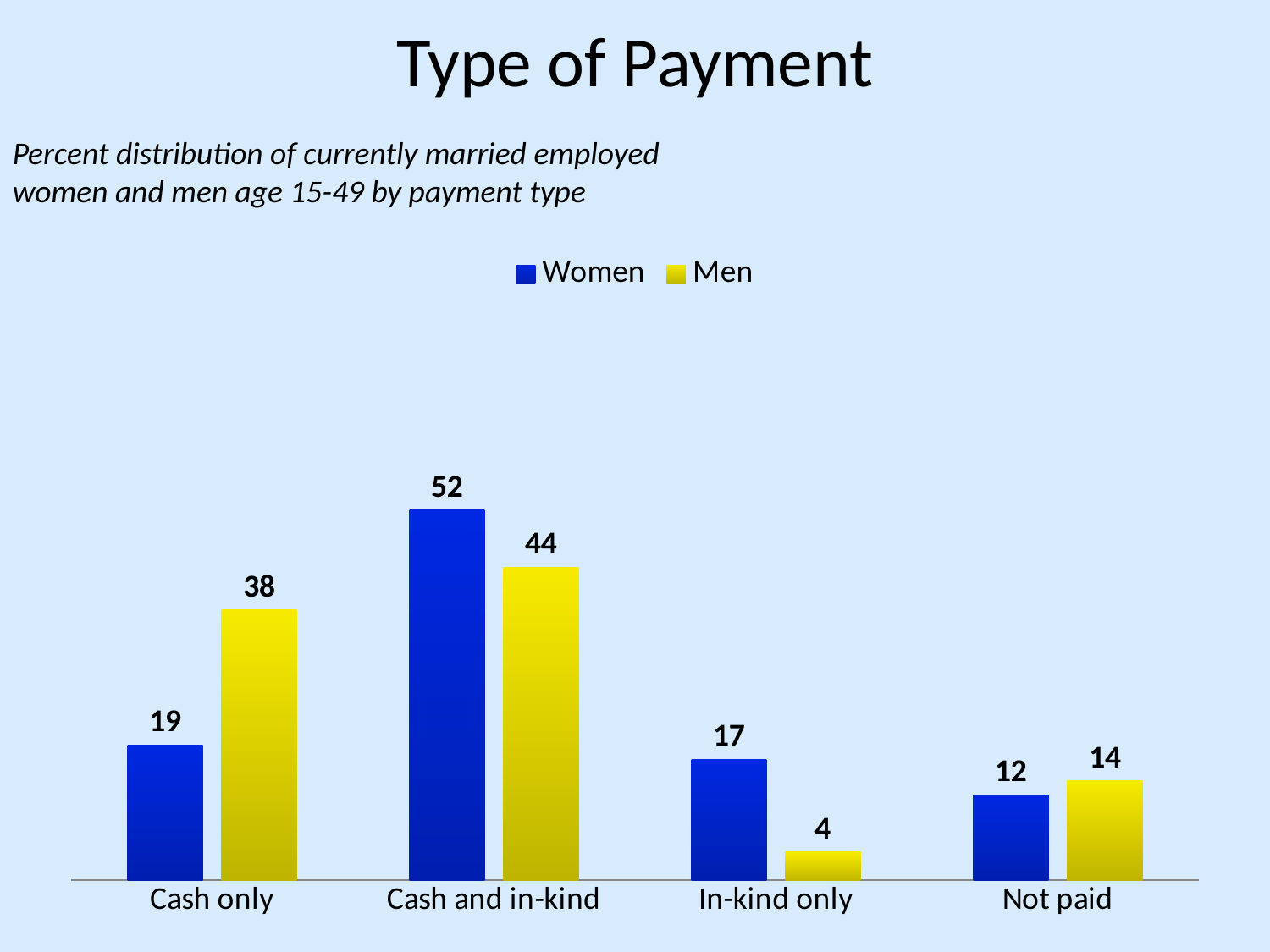

# Type of Payment
Percent distribution of currently married employed women and men age 15-49 by payment type

### Chart

| Category | Women | Men |
|---|---|---|
| Cash only | 19.0 | 38.0 |
| Cash and in-kind | 52.0 | 44.0 |
| In-kind only | 17.0 | 4.0 |
| Not paid | 12.0 | 14.0 |